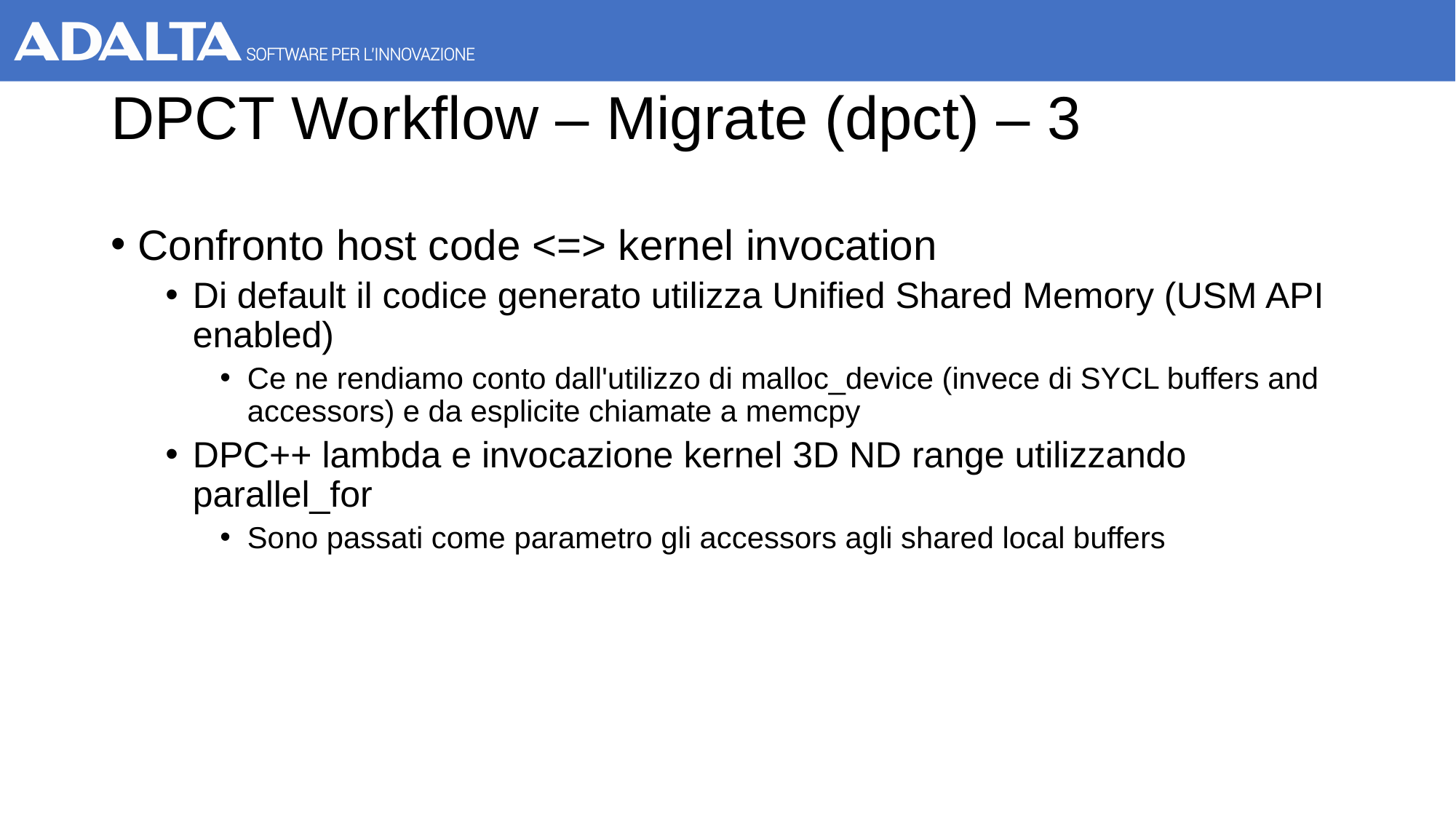

# DPCT Workflow – Migrate (dpct) – 3
Confronto host code <=> kernel invocation
Di default il codice generato utilizza Unified Shared Memory (USM API enabled)
Ce ne rendiamo conto dall'utilizzo di malloc_device (invece di SYCL buffers and accessors) e da esplicite chiamate a memcpy
DPC++ lambda e invocazione kernel 3D ND range utilizzando parallel_for
Sono passati come parametro gli accessors agli shared local buffers